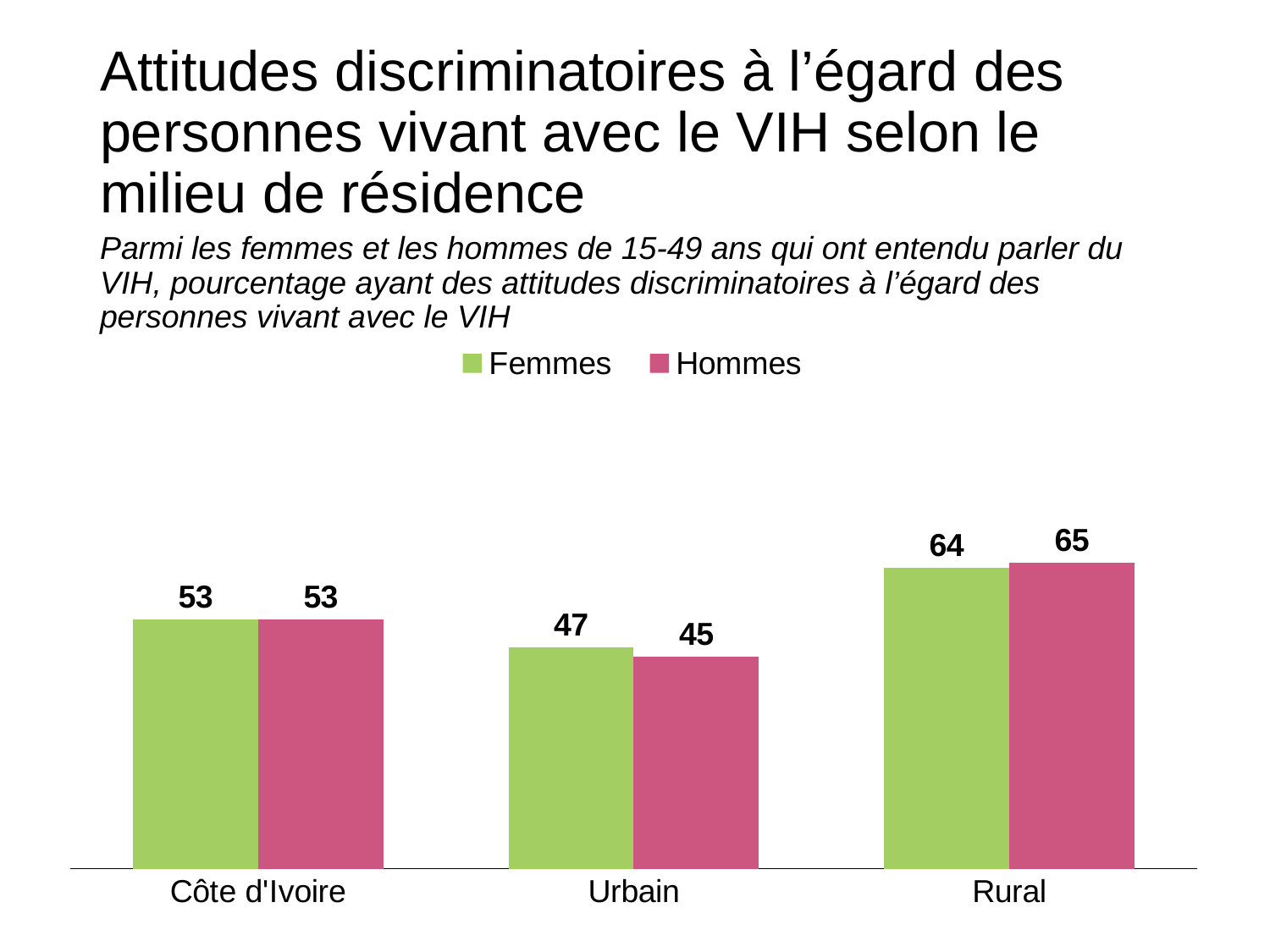

# Attitudes discriminatoires à l’égard des personnes vivant avec le VIH selon le milieu de résidence
Parmi les femmes et les hommes de 15-49 ans qui ont entendu parler du VIH, pourcentage ayant des attitudes discriminatoires à l’égard des personnes vivant avec le VIH

### Chart

| Category | Femmes | Hommes |
|---|---|---|
| Côte d'Ivoire | 53.0 | 53.0 |
| Urbain | 47.0 | 45.0 |
| Rural | 64.0 | 65.0 |